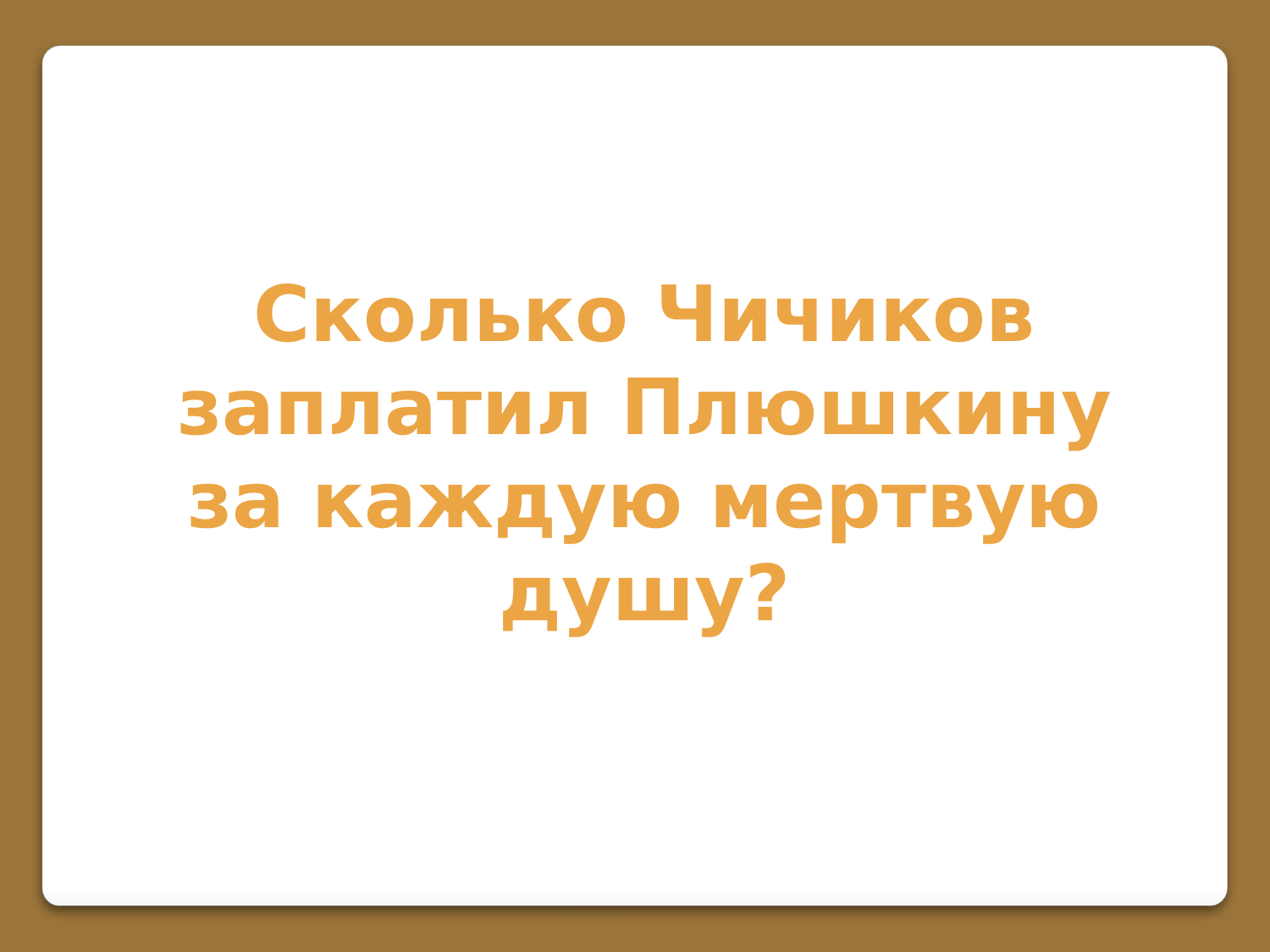

Сколько Чичиков
заплатил Плюшкину
за каждую мертвую
душу?